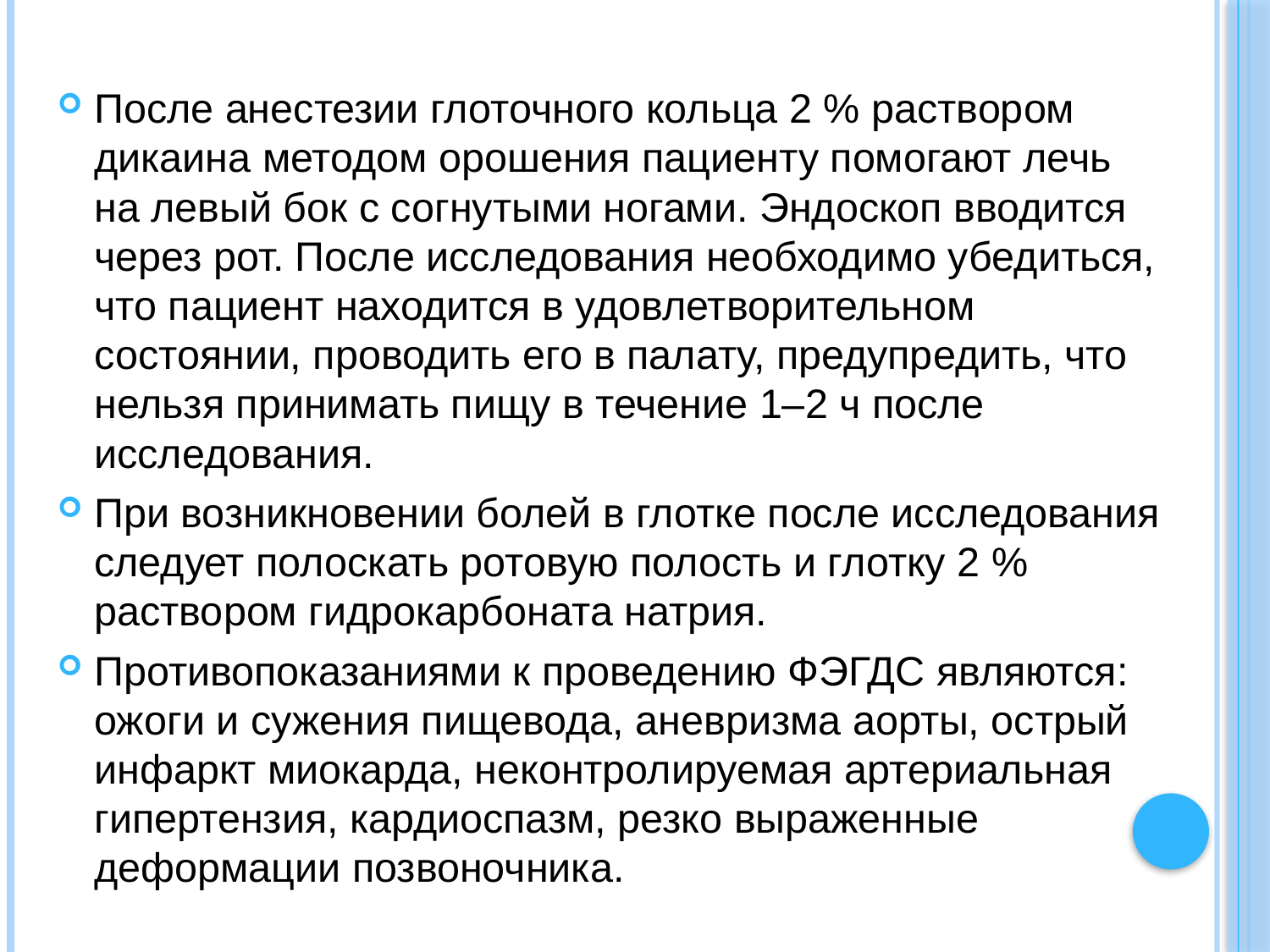

После анестезии глоточного кольца 2 % раствором дикаина методом орошения пациенту помогают лечь на левый бок с согнутыми ногами. Эндоскоп вводится через рот. После исследования необходимо убедиться, что пациент находится в удовлетворительном состоянии, проводить его в палату, предупредить, что нельзя принимать пищу в течение 1–2 ч после исследования.
При возникновении болей в глотке после исследования следует полоскать ротовую полость и глотку 2 % раствором гидрокарбоната натрия.
Противопоказаниями к проведению ФЭГДС являются: ожоги и сужения пищевода, аневризма аорты, острый инфаркт миокарда, неконтролируемая артериальная гипертензия, кардиоспазм, резко выраженные деформации позвоночника.